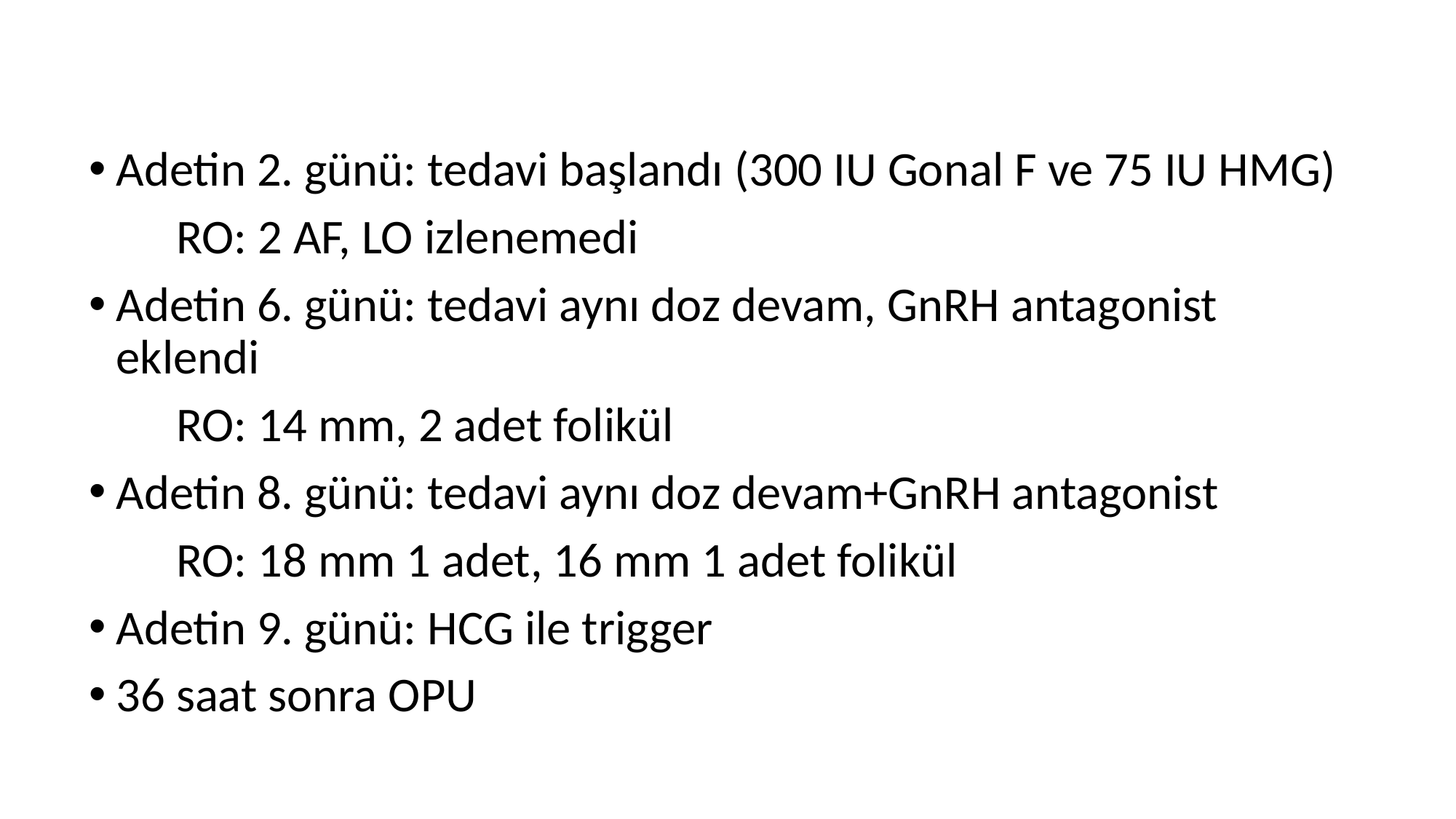

Adetin 2. günü: tedavi başlandı (300 IU Gonal F ve 75 IU HMG)
        RO: 2 AF, LO izlenemedi
Adetin 6. günü: tedavi aynı doz devam, GnRH antagonist eklendi
        RO: 14 mm, 2 adet folikül
Adetin 8. günü: tedavi aynı doz devam+GnRH antagonist
        RO: 18 mm 1 adet, 16 mm 1 adet folikül
Adetin 9. günü: HCG ile trigger
36 saat sonra OPU